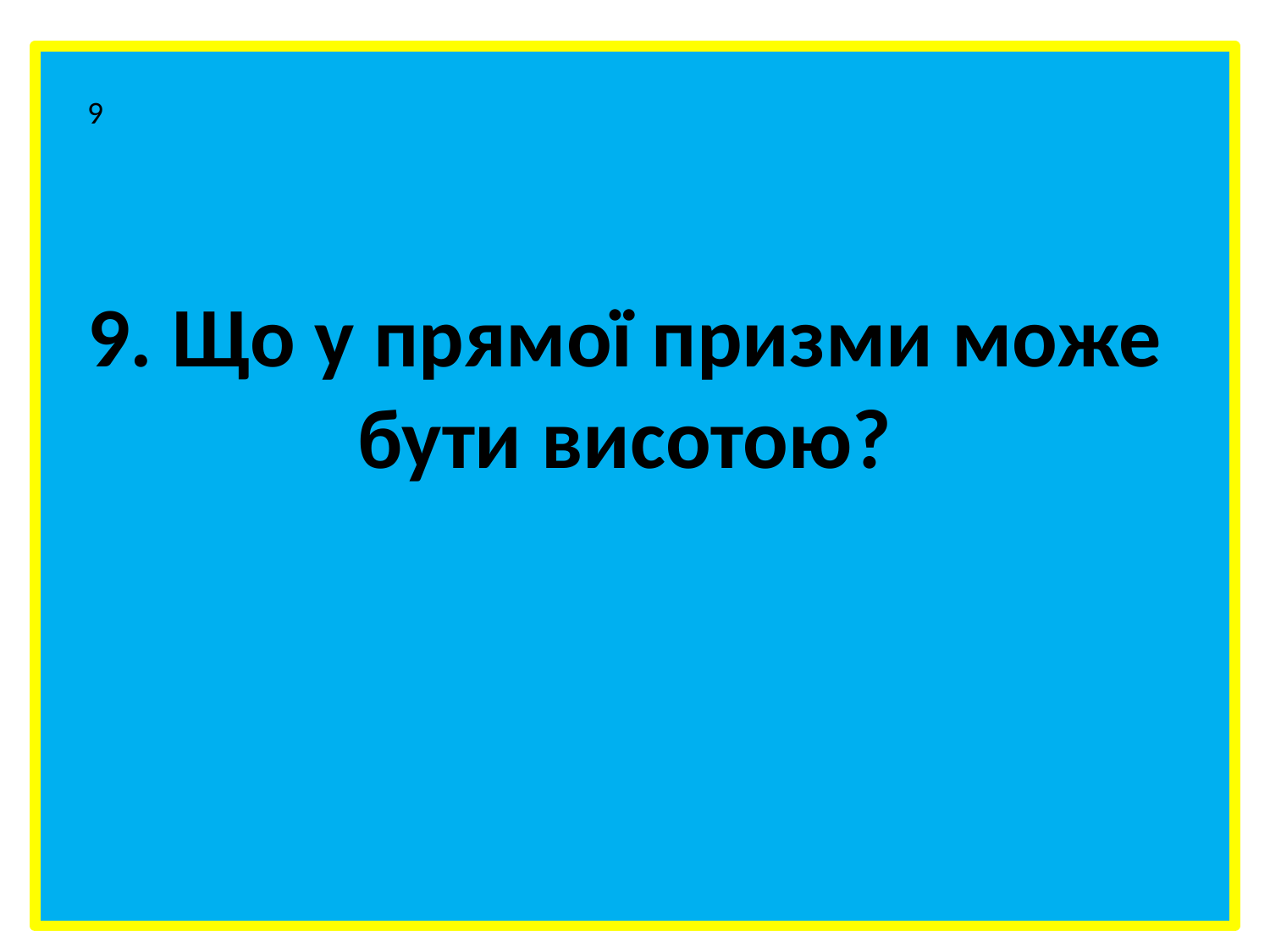

9
9. Що у прямої призми може бути висотою?